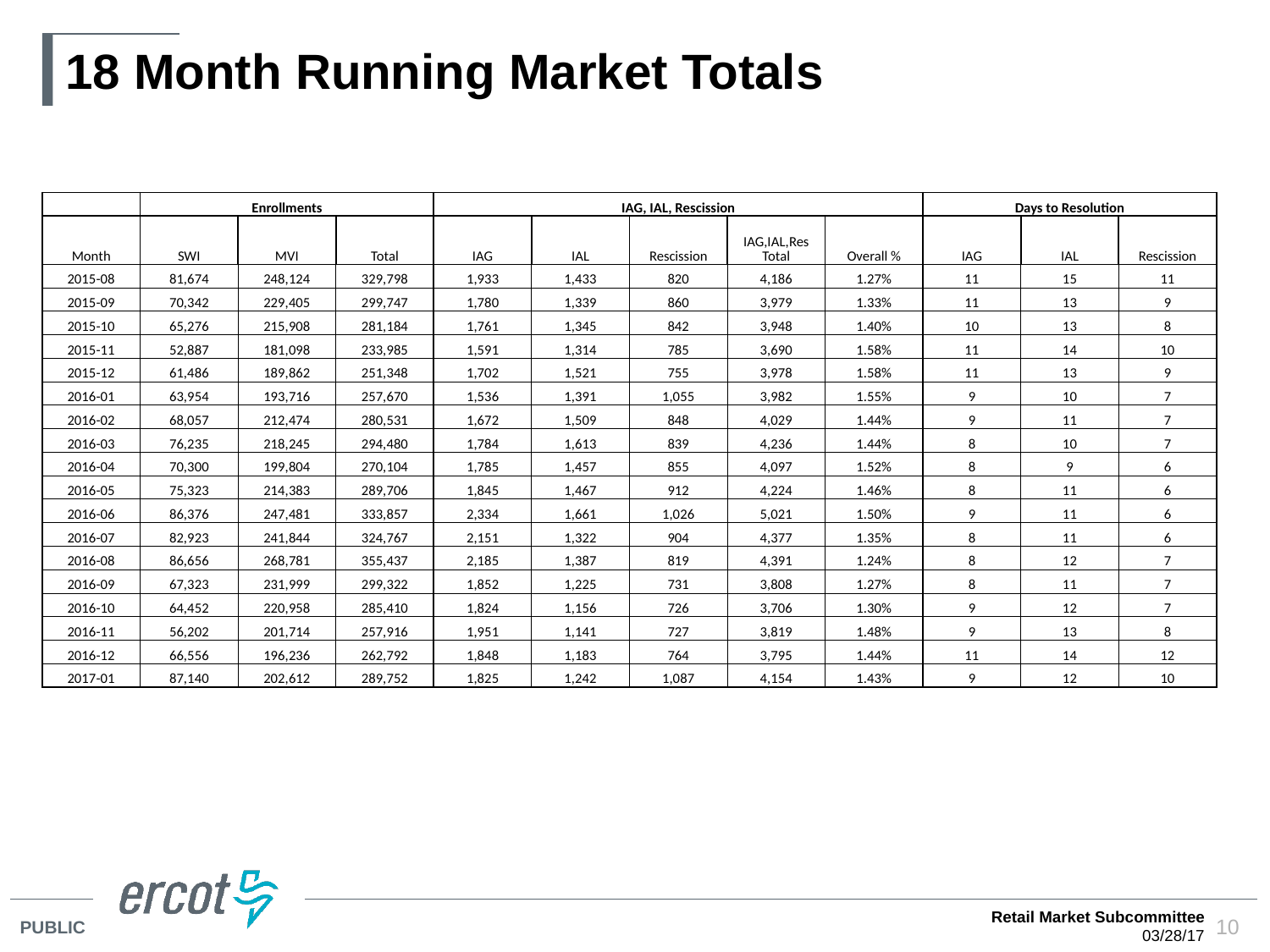

# 18 Month Running Market Totals
|  | Enrollments |  |  | IAG, IAL, Rescission |  |  |  |  | Days to Resolution |  |  |
| --- | --- | --- | --- | --- | --- | --- | --- | --- | --- | --- | --- |
| Month | SWI | MVI | Total | IAG | IAL | Rescission | IAG,IAL,Res Total | Overall % | IAG | IAL | Rescission |
| 2015-08 | 81,674 | 248,124 | 329,798 | 1,933 | 1,433 | 820 | 4,186 | 1.27% | 11 | 15 | 11 |
| 2015-09 | 70,342 | 229,405 | 299,747 | 1,780 | 1,339 | 860 | 3,979 | 1.33% | 11 | 13 | 9 |
| 2015-10 | 65,276 | 215,908 | 281,184 | 1,761 | 1,345 | 842 | 3,948 | 1.40% | 10 | 13 | 8 |
| 2015-11 | 52,887 | 181,098 | 233,985 | 1,591 | 1,314 | 785 | 3,690 | 1.58% | 11 | 14 | 10 |
| 2015-12 | 61,486 | 189,862 | 251,348 | 1,702 | 1,521 | 755 | 3,978 | 1.58% | 11 | 13 | 9 |
| 2016-01 | 63,954 | 193,716 | 257,670 | 1,536 | 1,391 | 1,055 | 3,982 | 1.55% | 9 | 10 | 7 |
| 2016-02 | 68,057 | 212,474 | 280,531 | 1,672 | 1,509 | 848 | 4,029 | 1.44% | 9 | 11 | 7 |
| 2016-03 | 76,235 | 218,245 | 294,480 | 1,784 | 1,613 | 839 | 4,236 | 1.44% | 8 | 10 | 7 |
| 2016-04 | 70,300 | 199,804 | 270,104 | 1,785 | 1,457 | 855 | 4,097 | 1.52% | 8 | 9 | 6 |
| 2016-05 | 75,323 | 214,383 | 289,706 | 1,845 | 1,467 | 912 | 4,224 | 1.46% | 8 | 11 | 6 |
| 2016-06 | 86,376 | 247,481 | 333,857 | 2,334 | 1,661 | 1,026 | 5,021 | 1.50% | 9 | 11 | 6 |
| 2016-07 | 82,923 | 241,844 | 324,767 | 2,151 | 1,322 | 904 | 4,377 | 1.35% | 8 | 11 | 6 |
| 2016-08 | 86,656 | 268,781 | 355,437 | 2,185 | 1,387 | 819 | 4,391 | 1.24% | 8 | 12 | 7 |
| 2016-09 | 67,323 | 231,999 | 299,322 | 1,852 | 1,225 | 731 | 3,808 | 1.27% | 8 | 11 | 7 |
| 2016-10 | 64,452 | 220,958 | 285,410 | 1,824 | 1,156 | 726 | 3,706 | 1.30% | 9 | 12 | 7 |
| 2016-11 | 56,202 | 201,714 | 257,916 | 1,951 | 1,141 | 727 | 3,819 | 1.48% | 9 | 13 | 8 |
| 2016-12 | 66,556 | 196,236 | 262,792 | 1,848 | 1,183 | 764 | 3,795 | 1.44% | 11 | 14 | 12 |
| 2017-01 | 87,140 | 202,612 | 289,752 | 1,825 | 1,242 | 1,087 | 4,154 | 1.43% | 9 | 12 | 10 |
Retail Market Subcommittee
03/28/17
10